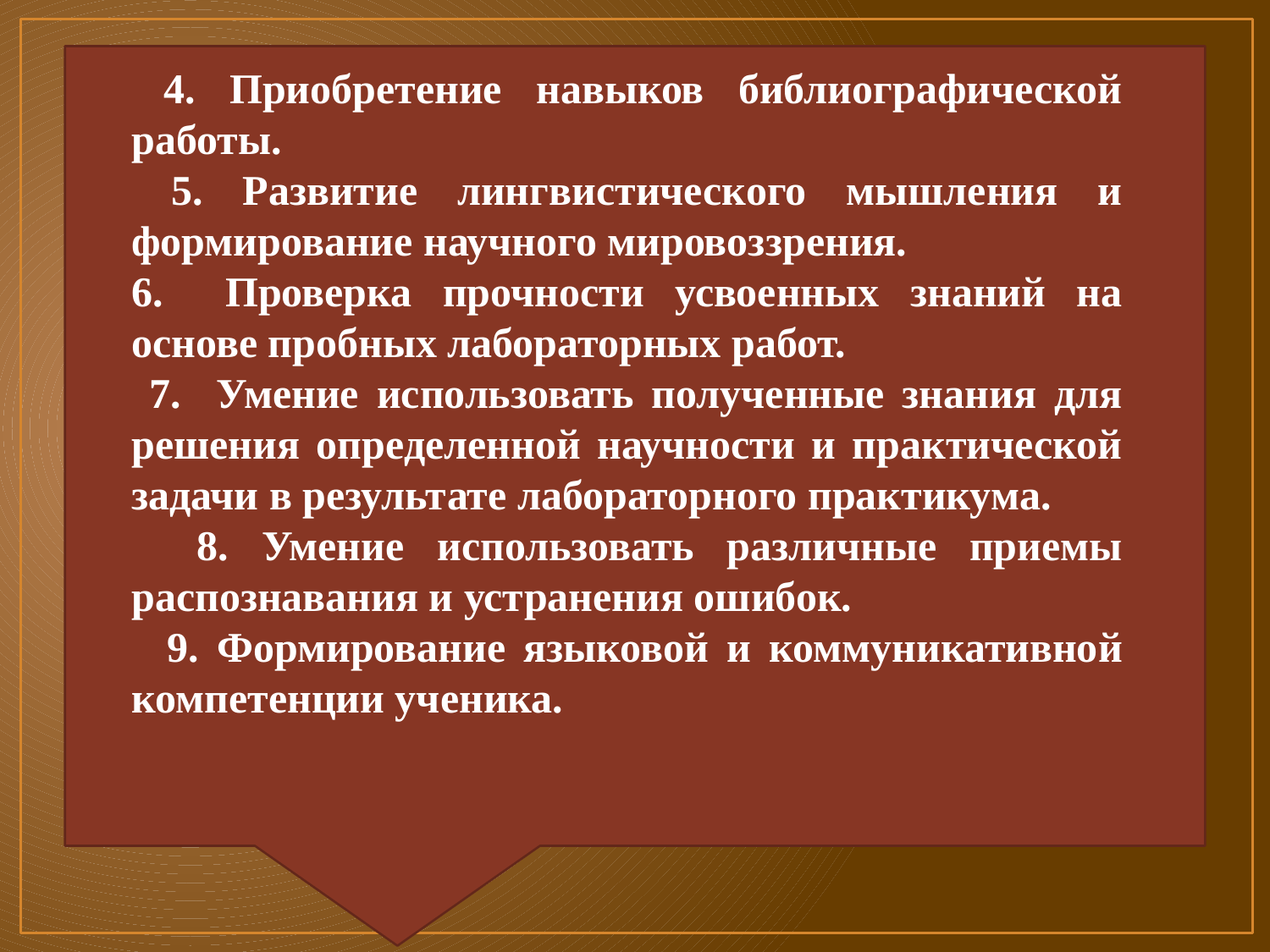

#

 4. Приобретение навыков библиографической работы.
 5. Развитие лингвистического мышления и формирование научного мировоззрения.
6.  Проверка прочности усвоенных знаний на основе пробных лабораторных работ.
 7.  Умение использовать полученные знания для решения определенной научности и практической задачи в результате лабораторного практикума.
  8. Умение использовать различные приемы распознавания и устранения ошибок.
  9. Формирование языковой и коммуникативной компетенции ученика.